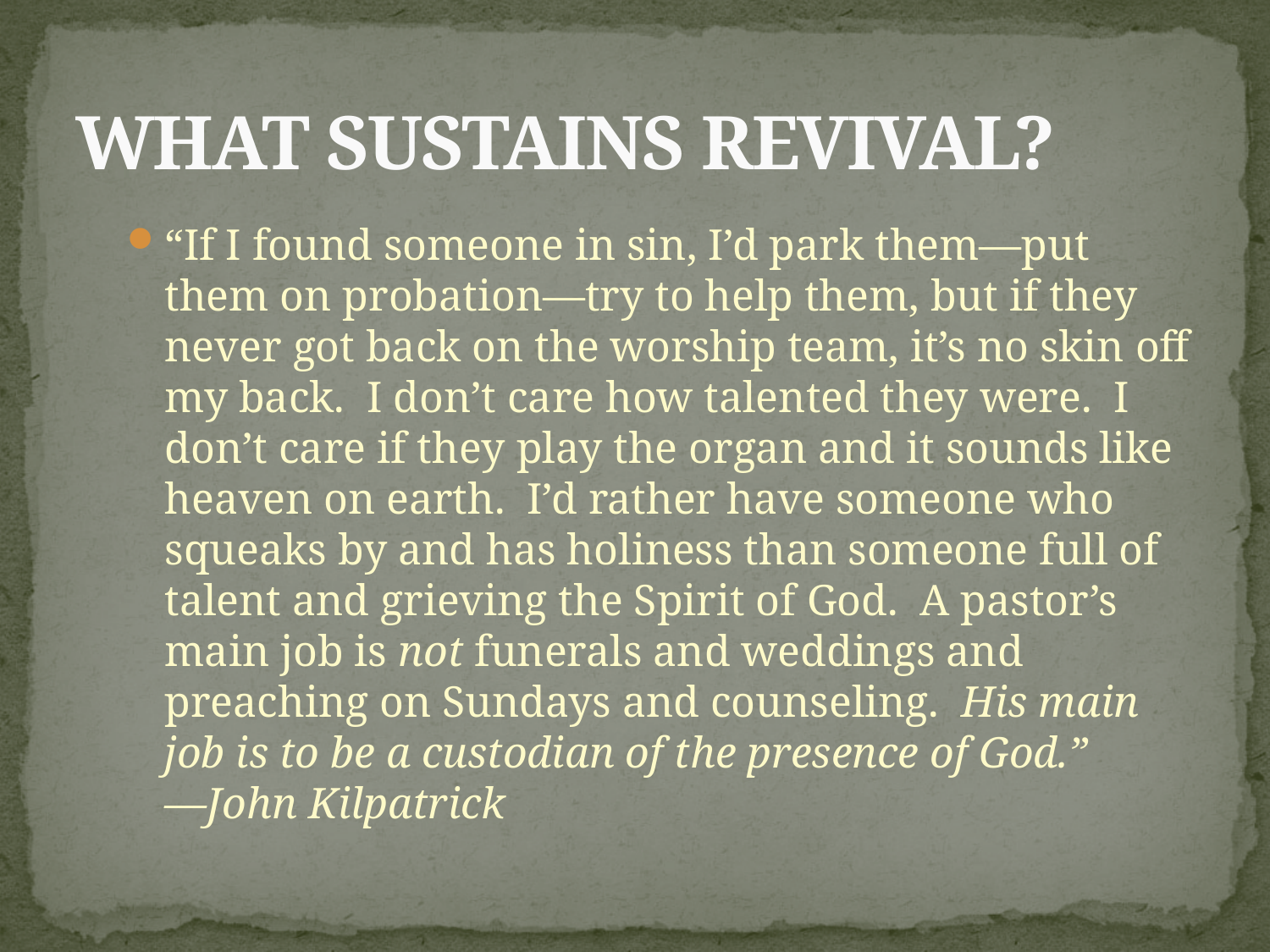

# What Sustains Revival?
“If I found someone in sin, I’d park them—put them on probation—try to help them, but if they never got back on the worship team, it’s no skin off my back.  I don’t care how talented they were.  I don’t care if they play the organ and it sounds like heaven on earth.  I’d rather have someone who squeaks by and has holiness than someone full of talent and grieving the Spirit of God.  A pastor’s main job is not funerals and weddings and preaching on Sundays and counseling.  His main job is to be a custodian of the presence of God.”
—John Kilpatrick